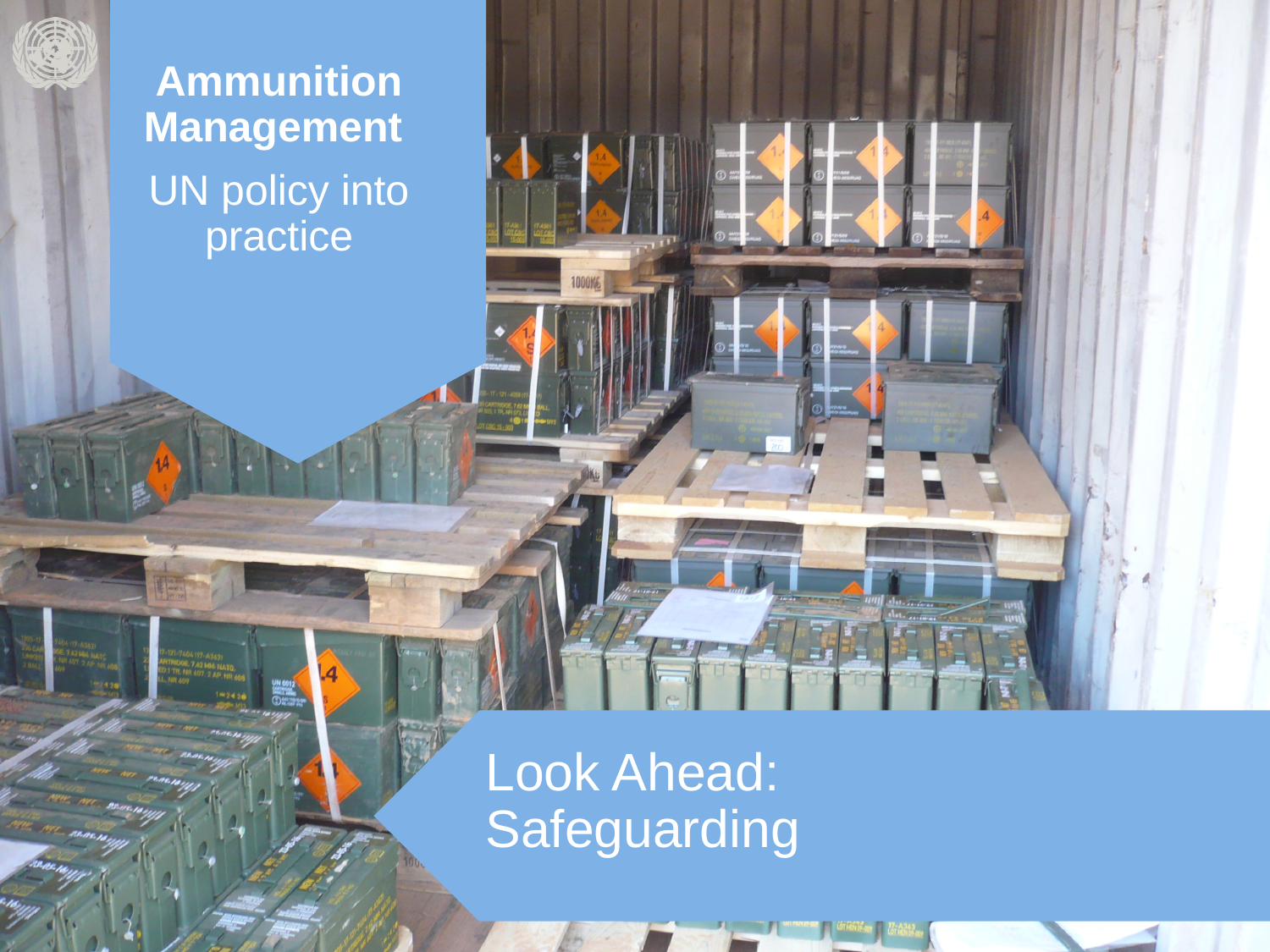

Ammunition Management
UN policy into practice

Look Ahead:
Safeguarding